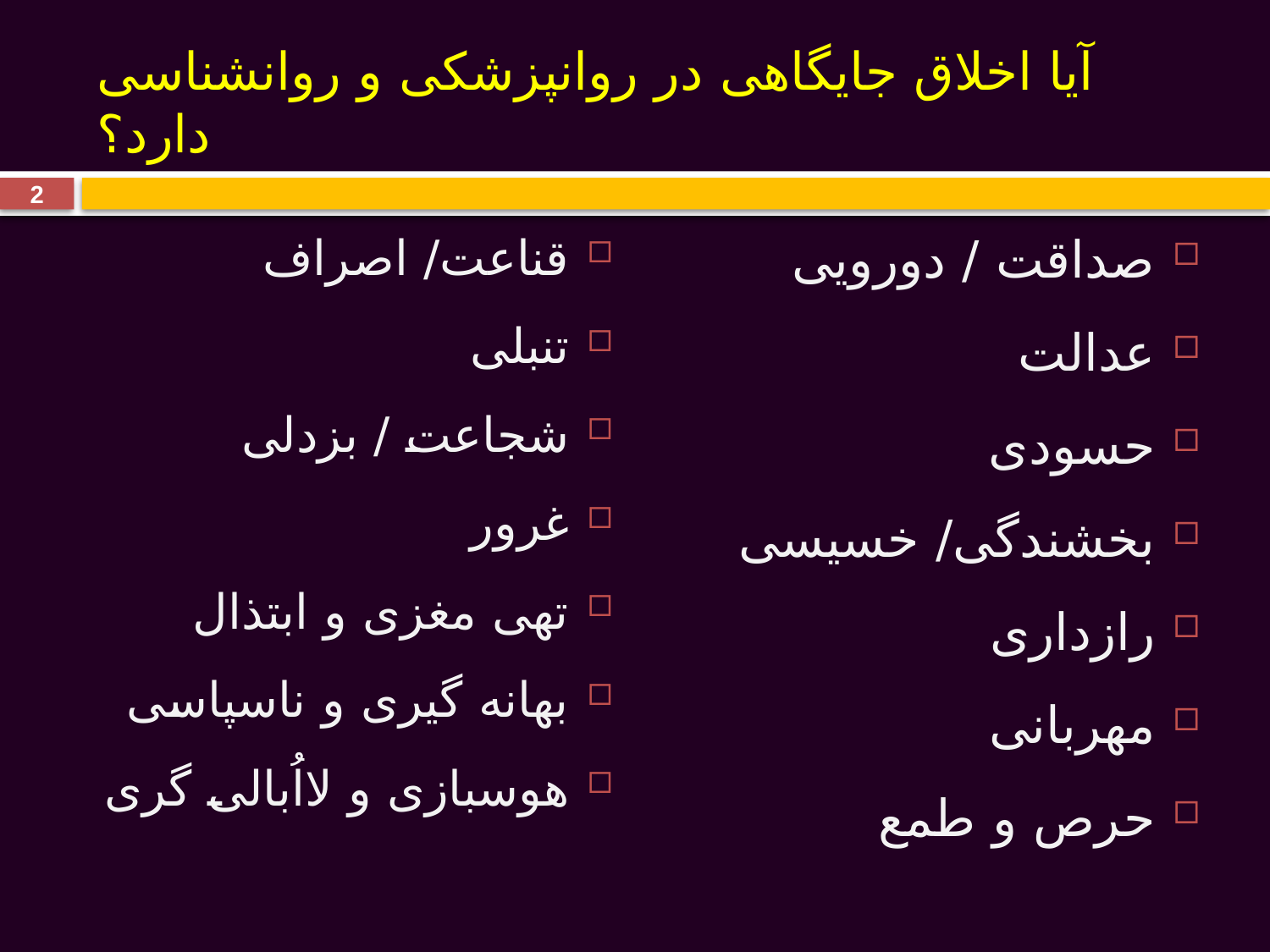

# آیا اخلاق جایگاهی در روانپزشکی و روانشناسی دارد؟
2
قناعت/ اصراف
تنبلی
شجاعت / بزدلی
غرور
تهی مغزی و ابتذال
بهانه گیری و ناسپاسی
هوسبازی و لااُبالی گری
صداقت / دورویی
عدالت
حسودی
بخشندگی/ خسیسی
رازداری
مهربانی
حرص و طمع